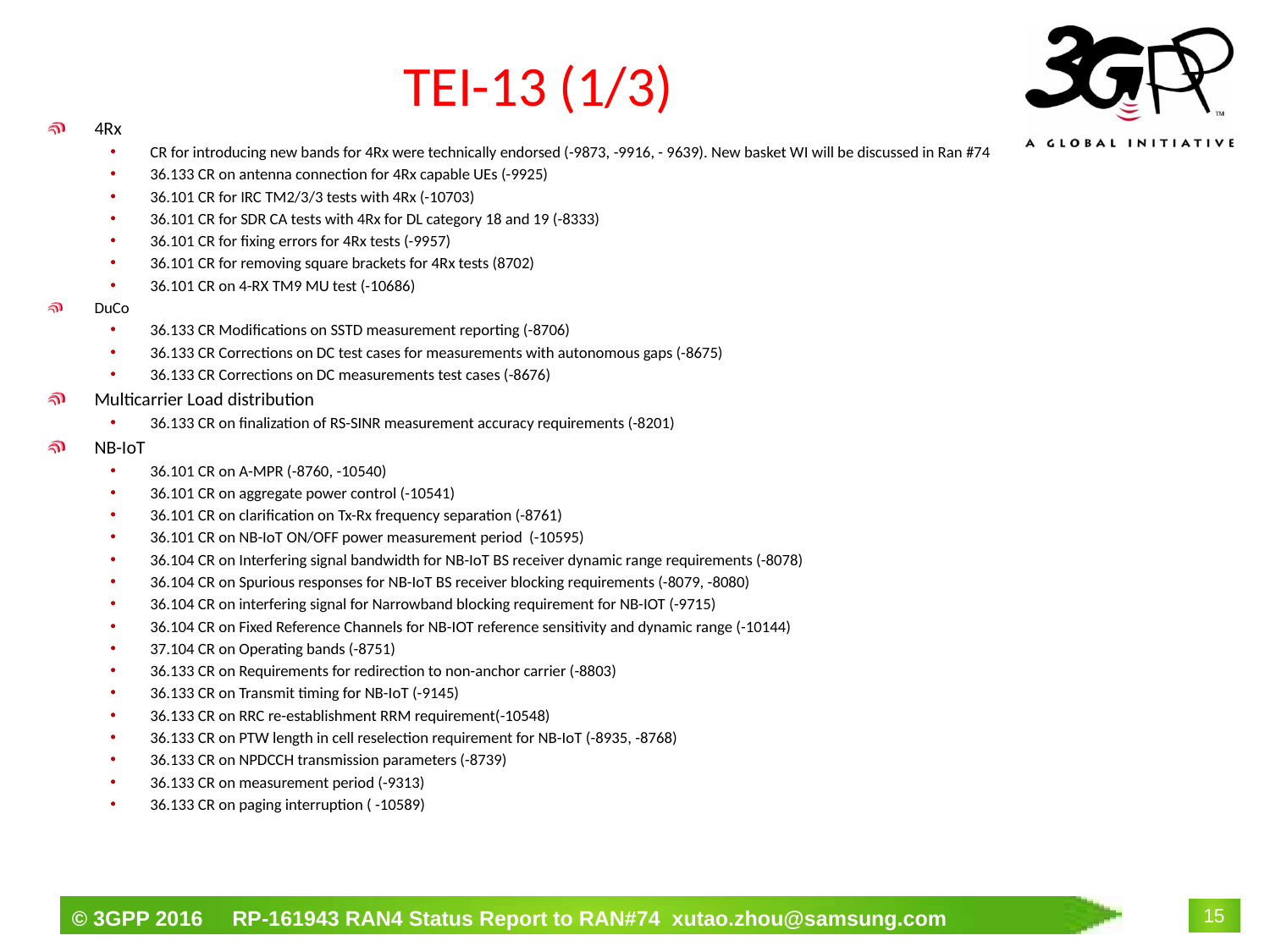

# TEI-13 (1/3)
4Rx
CR for introducing new bands for 4Rx were technically endorsed (-9873, -9916, - 9639). New basket WI will be discussed in Ran #74
36.133 CR on antenna connection for 4Rx capable UEs (-9925)
36.101 CR for IRC TM2/3/3 tests with 4Rx (-10703)
36.101 CR for SDR CA tests with 4Rx for DL category 18 and 19 (-8333)
36.101 CR for fixing errors for 4Rx tests (-9957)
36.101 CR for removing square brackets for 4Rx tests (8702)
36.101 CR on 4-RX TM9 MU test (-10686)
DuCo
36.133 CR Modifications on SSTD measurement reporting (-8706)
36.133 CR Corrections on DC test cases for measurements with autonomous gaps (-8675)
36.133 CR Corrections on DC measurements test cases (-8676)
Multicarrier Load distribution
36.133 CR on finalization of RS-SINR measurement accuracy requirements (-8201)
NB-IoT
36.101 CR on A-MPR (-8760, -10540)
36.101 CR on aggregate power control (-10541)
36.101 CR on clarification on Tx-Rx frequency separation (-8761)
36.101 CR on NB-IoT ON/OFF power measurement period  (-10595)
36.104 CR on Interfering signal bandwidth for NB-IoT BS receiver dynamic range requirements (-8078)
36.104 CR on Spurious responses for NB-IoT BS receiver blocking requirements (-8079, -8080)
36.104 CR on interfering signal for Narrowband blocking requirement for NB-IOT (-9715)
36.104 CR on Fixed Reference Channels for NB-IOT reference sensitivity and dynamic range (-10144)
37.104 CR on Operating bands (-8751)
36.133 CR on Requirements for redirection to non-anchor carrier (-8803)
36.133 CR on Transmit timing for NB-IoT (-9145)
36.133 CR on RRC re-establishment RRM requirement(-10548)
36.133 CR on PTW length in cell reselection requirement for NB-IoT (-8935, -8768)
36.133 CR on NPDCCH transmission parameters (-8739)
36.133 CR on measurement period (-9313)
36.133 CR on paging interruption ( -10589)